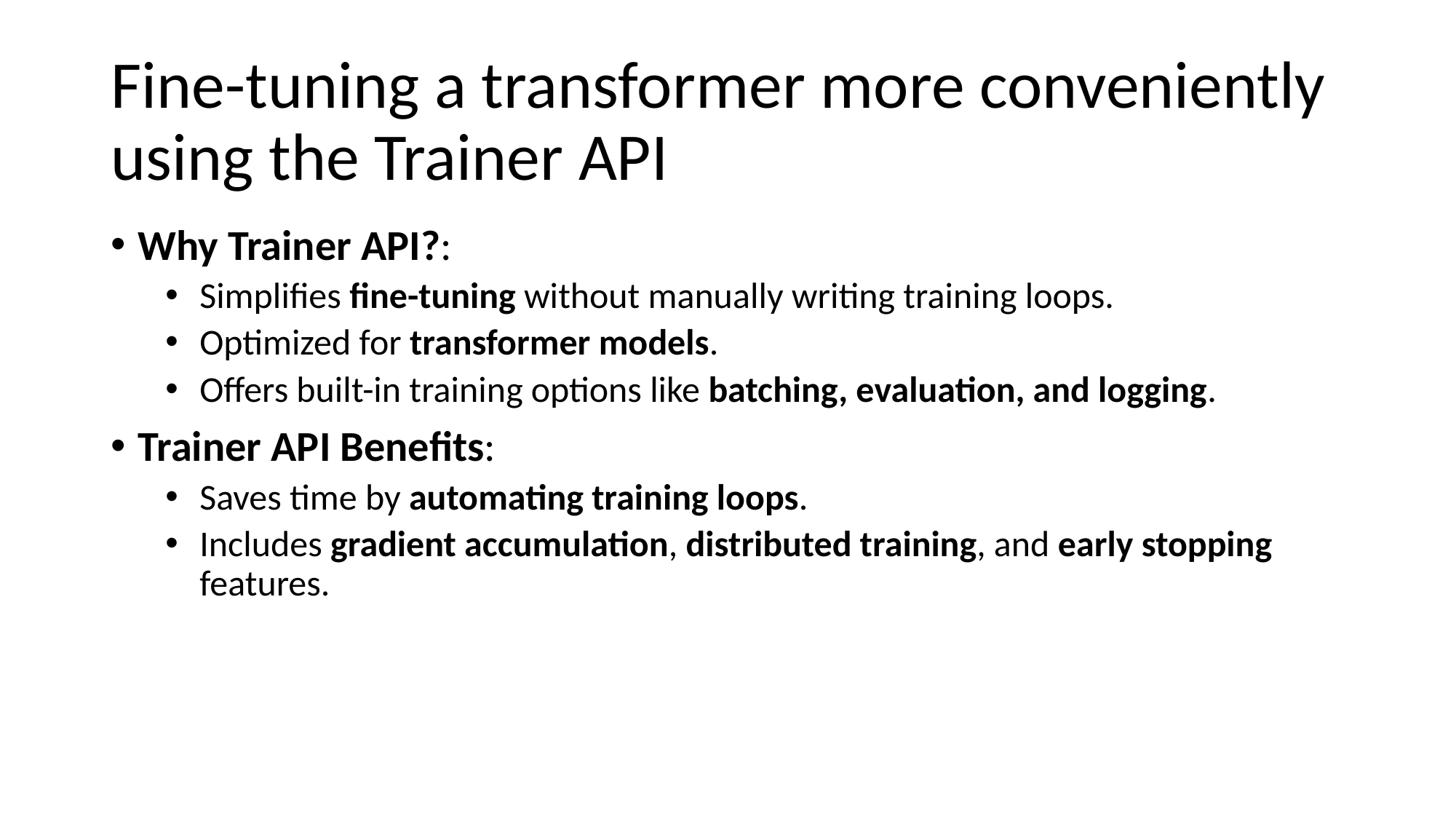

# Fine-tuning a transformer more conveniently using the Trainer API
Why Trainer API?:
Simplifies fine-tuning without manually writing training loops.
Optimized for transformer models.
Offers built-in training options like batching, evaluation, and logging.
Trainer API Benefits:
Saves time by automating training loops.
Includes gradient accumulation, distributed training, and early stopping features.